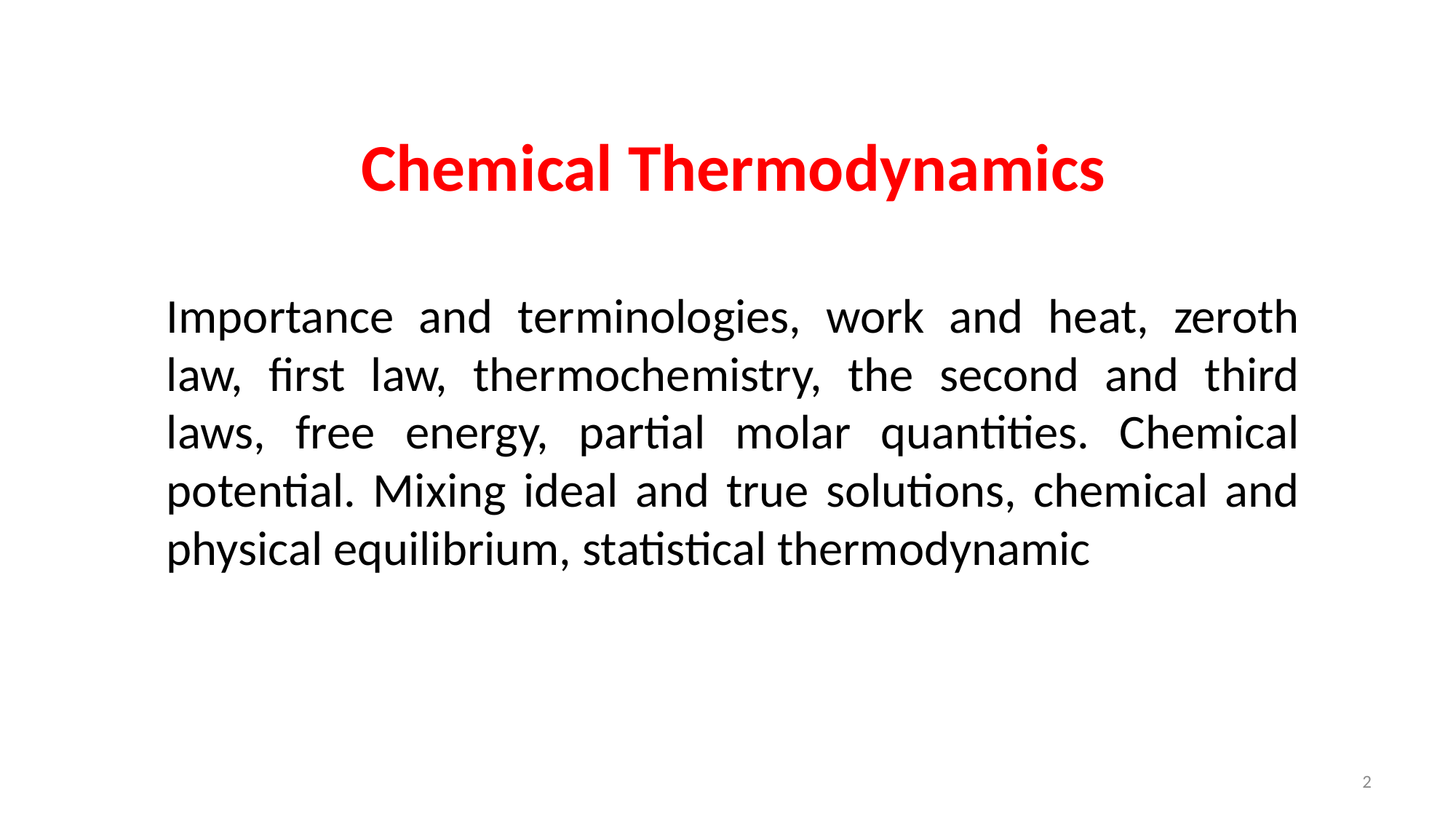

Chemical Thermodynamics

Importance and terminologies, work and heat, zeroth law, first law, thermochemistry, the second and third laws, free energy, partial molar quantities. Chemical potential. Mixing ideal and true solutions, chemical and physical equilibrium, statistical thermodynamic
2